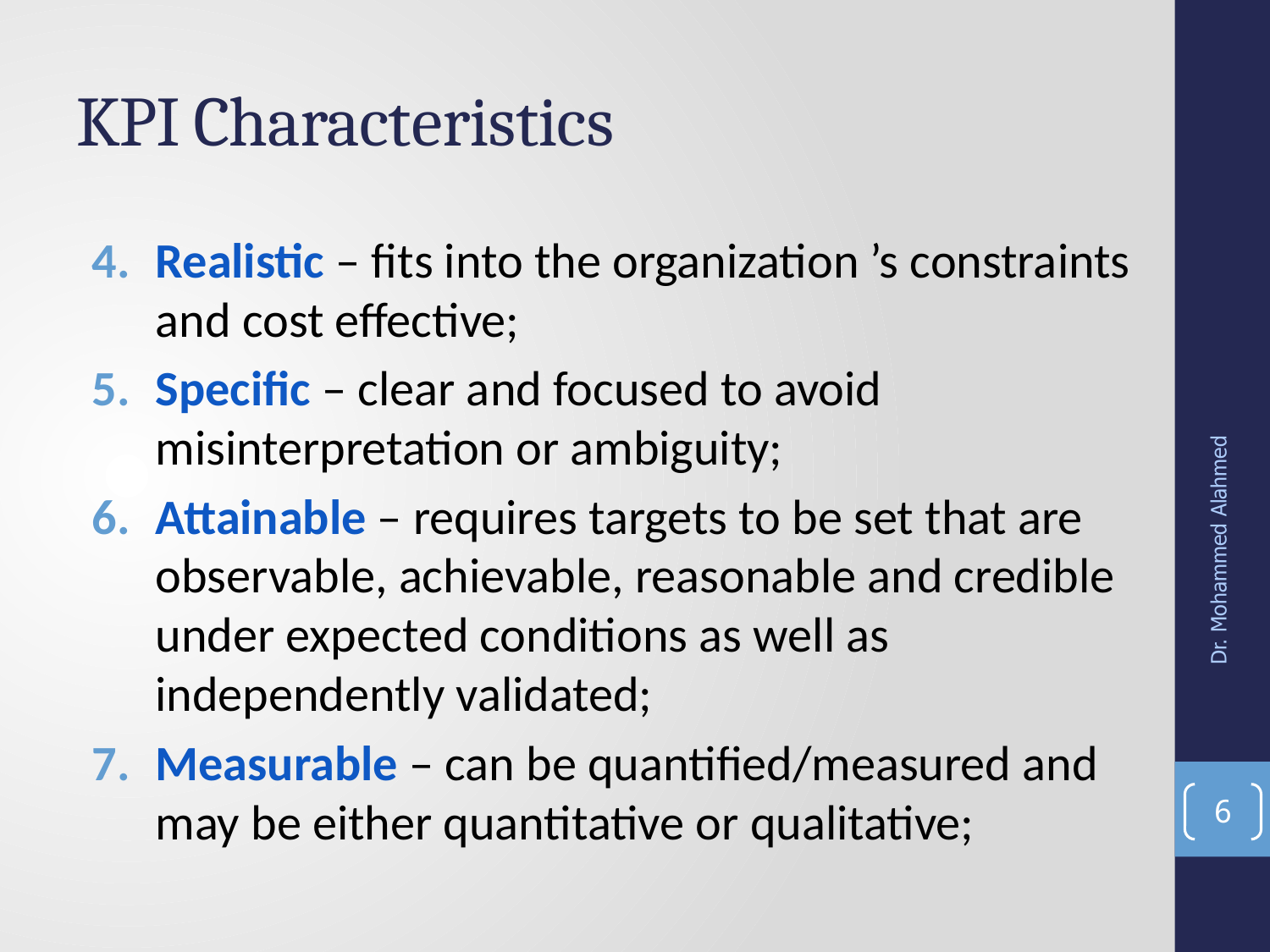

# KPI Characteristics
Realistic – fits into the organization ’s constraints and cost effective;
Specific – clear and focused to avoid misinterpretation or ambiguity;
Attainable – requires targets to be set that are observable, achievable, reasonable and credible under expected conditions as well as independently validated;
Measurable – can be quantified/measured and may be either quantitative or qualitative;
Dr. Mohammed Alahmed
6